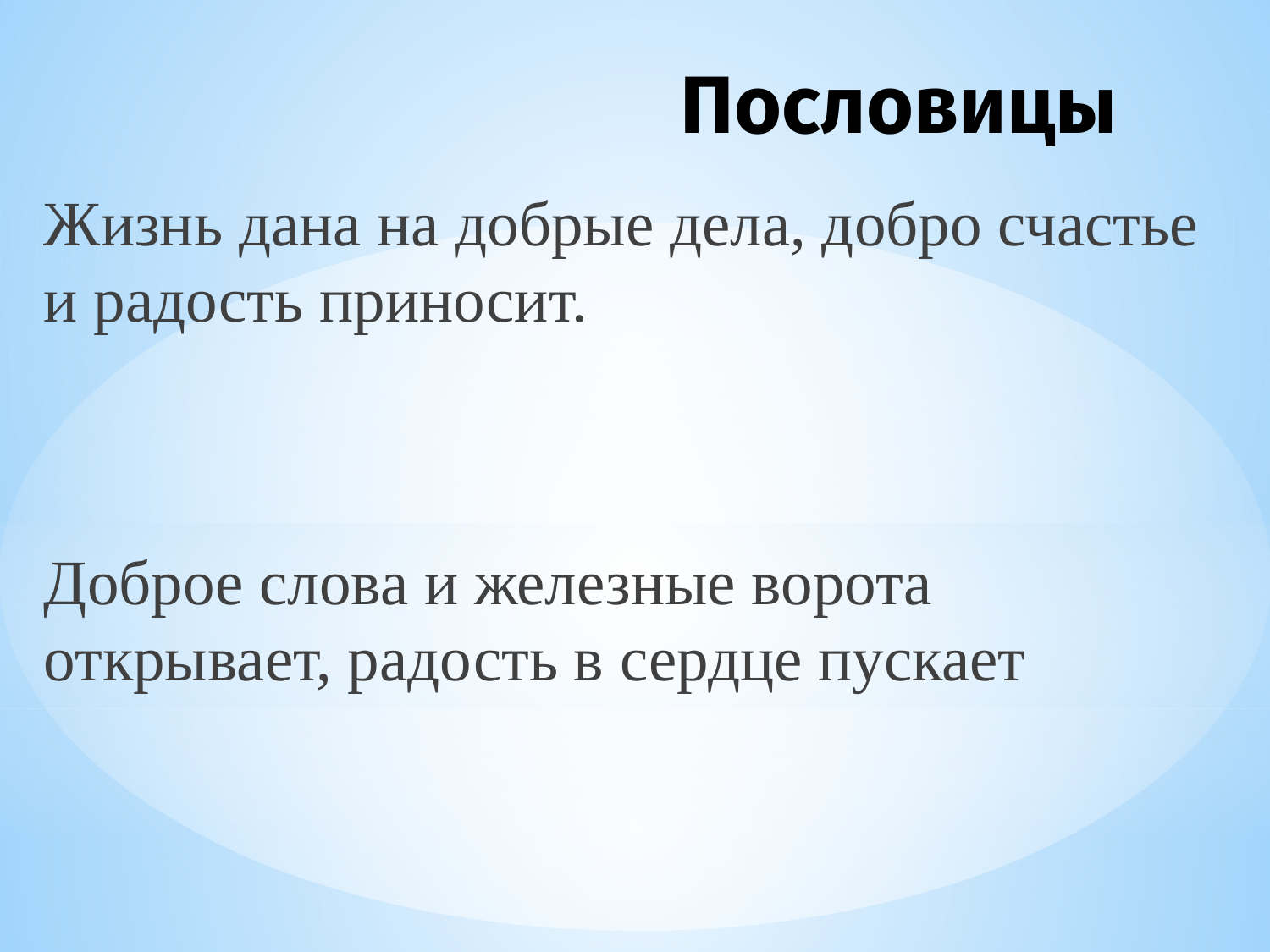

# Пословицы
Жизнь дана на добрые дела, добро счастье и радость приносит.

Доброе слова и железные ворота открывает, радость в сердце пускает